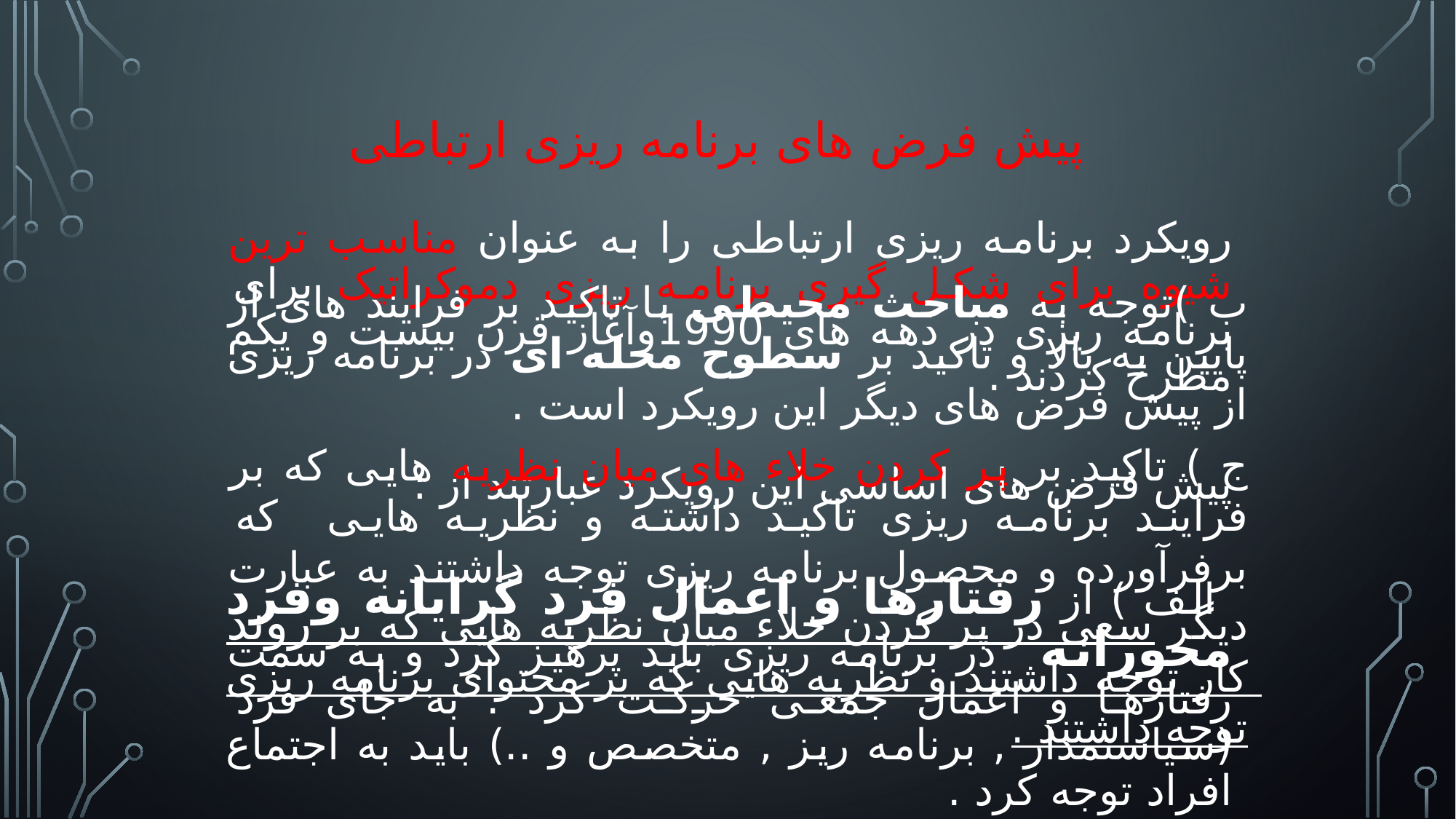

برنامه ریزی ارتباطی سعی بر تاکید و توجیه ادامه نقش نظری برنامه ریزی داشت  که در دهه 1980 به دلیل رونق تفکرات و اندیشه های که بر عدم وجود مقررات و قوانین از پیش تعین شده تاکید داشتند، مورد تردید قرار گرفته بود .
برنامه ریزی ارتباطی از چارچوب های هابرماسی استفاده می کند و مفاهیمی چون کثرت گرایی در این رویکرد از جایگاه ویژه ای بر خوردار است . در این دید گاه هیج نظری نیست که بی ارزش باشد و قابل حذف کردن؛ مگراینکه در جریان یک  پروسه طرح، داوری ومیانکنش های های ارتباطی بررسی شده باشد .

پیش فرض های برنامه ریزی ارتباطی
رویکرد برنامه ریزی ارتباطی را به عنوان مناسب ترین شیوه برای شکل گیری برنامه ریزی دموکراتیک برای برنامه ریزی در دهه های 1990وآغاز قرن بیست و یکم مطرح کردند .

پیش فرض های اساسی این رویکرد عبارتند از :

 الف ) از رفتارها و اعمال فرد گرایانه وفرد محورانه  در برنامه ریزی باید پرهیز کرد و به سمت رفتارها و اعمال جمعی حرکت کرد . به جای فرد (سیاستمدار , برنامه ریز , متخصص و ..) باید به اجتماع افراد توجه کرد .
ب )توجه به مباحث محیطی با تاکید بر فرایند های از پایین به بالا و تاکید بر سطوح محله ای در برنامه ریزی از پیش فرض های دیگر این رویکرد است .
ج ) تاکید بر پر کردن خلاء های میان نظریه هایی که بر فرایند برنامه ریزی تاکید داشته و نظریه هایی  که برفرآورده و محصول برنامه ریزی توجه داشتند به عبارت دیگر سعی در پر کردن خلاء میان نظریه هایی که بر روند کار توجه داشتند و نظریه هایی که بر محتوای برنامه ریزی توجه داشتند .